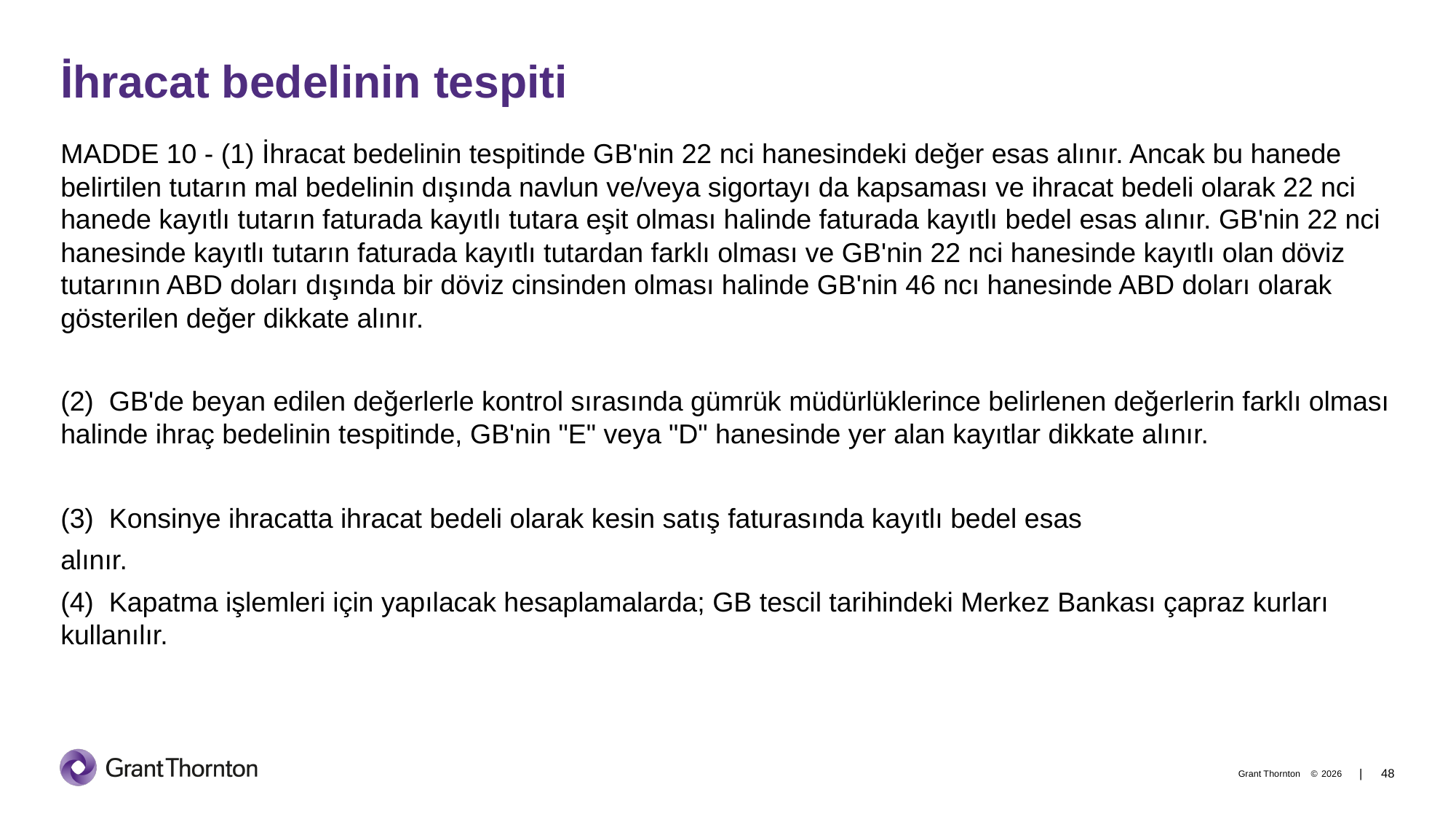

# İhracat bedelinin tespiti
MADDE 10 - (1) İhracat bedelinin tespitinde GB'nin 22 nci hanesindeki değer esas alınır. Ancak bu hanede belirtilen tutarın mal bedelinin dışında navlun ve/veya sigortayı da kapsaması ve ihracat bedeli olarak 22 nci hanede kayıtlı tutarın faturada kayıtlı tutara eşit olması halinde faturada kayıtlı bedel esas alınır. GB'nin 22 nci hanesinde kayıtlı tutarın faturada kayıtlı tutardan farklı olması ve GB'nin 22 nci hanesinde kayıtlı olan döviz tutarının ABD doları dışında bir döviz cinsinden olması halinde GB'nin 46 ncı hanesinde ABD doları olarak gösterilen değer dikkate alınır.

(2)  GB'de beyan edilen değerlerle kontrol sırasında gümrük müdürlüklerince belirlenen değerlerin farklı olması halinde ihraç bedelinin tespitinde, GB'nin "E" veya "D" hanesinde yer alan kayıtlar dikkate alınır.

(3)  Konsinye ihracatta ihracat bedeli olarak kesin satış faturasında kayıtlı bedel esas
alınır.
(4)  Kapatma işlemleri için yapılacak hesaplamalarda; GB tescil tarihindeki Merkez Bankası çapraz kurları kullanılır.
48